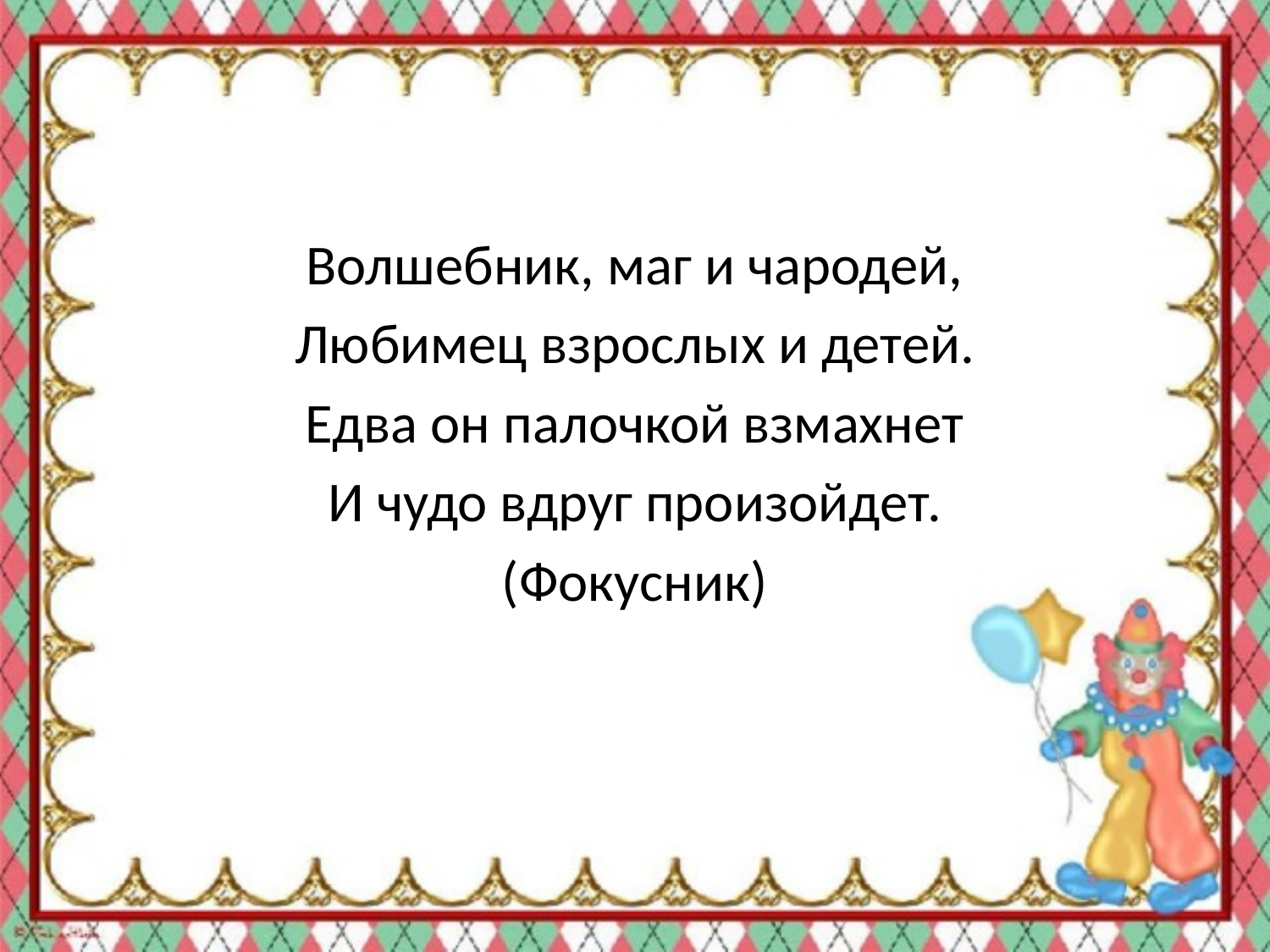

#
Волшебник, маг и чародей,
Любимец взрослых и детей.
Едва он палочкой взмахнет
И чудо вдруг произойдет.
(Фокусник)